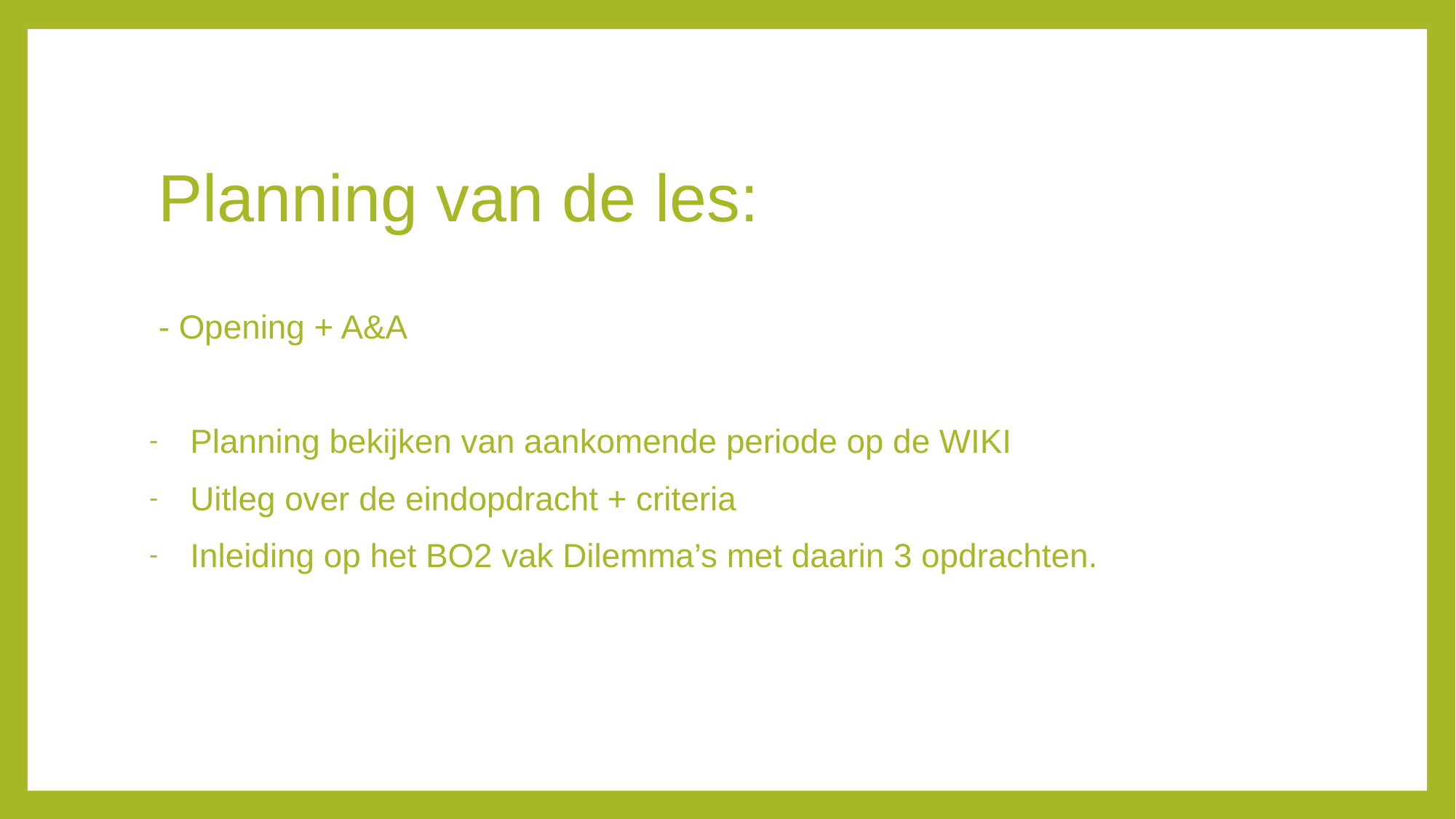

# Planning van de les:
 - Opening + A&A

Planning bekijken van aankomende periode op de WIKI
Uitleg over de eindopdracht + criteria
Inleiding op het BO2 vak Dilemma’s met daarin 3 opdrachten.